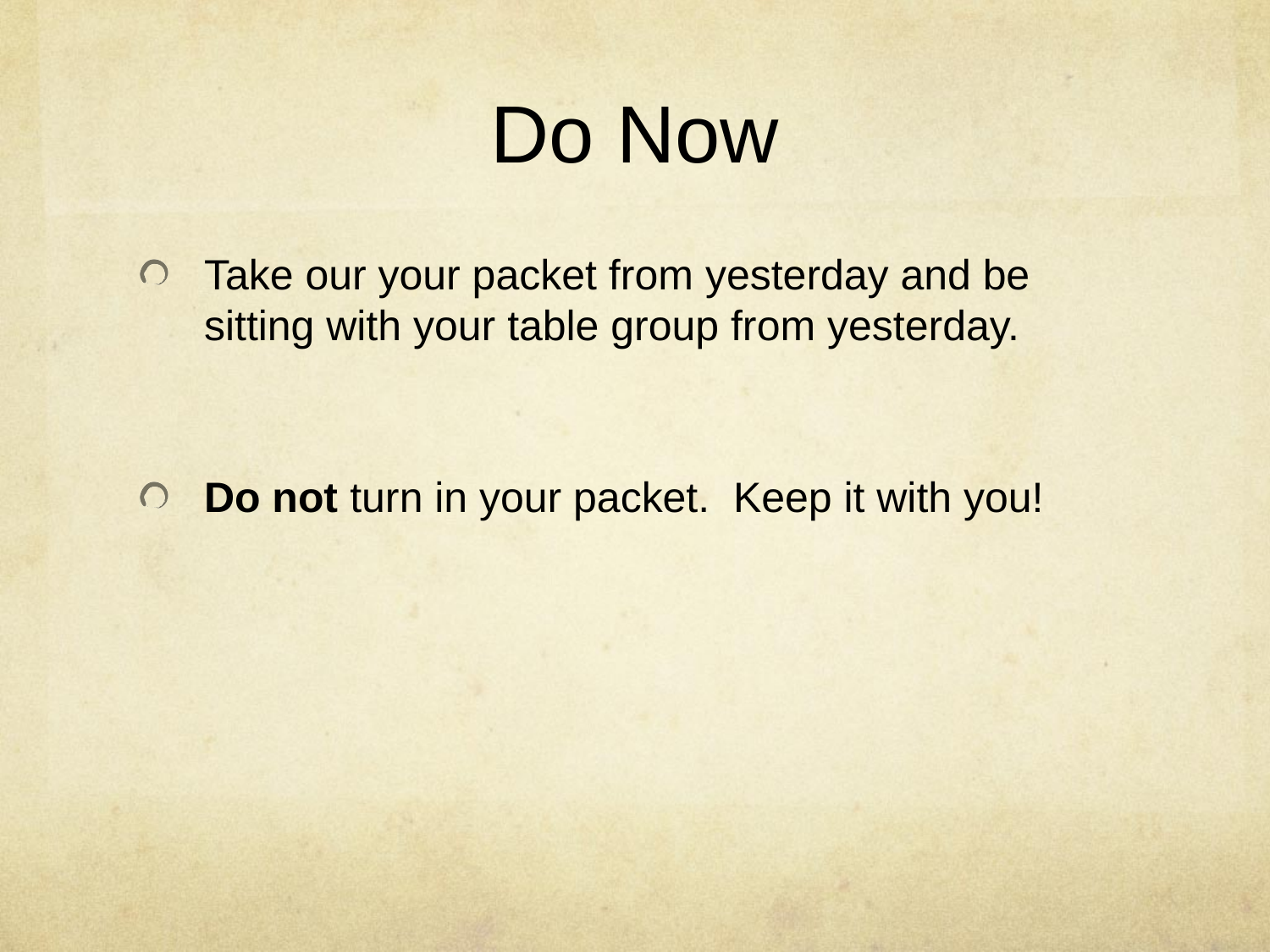

# Do Now
Take our your packet from yesterday and be sitting with your table group from yesterday.

Do not turn in your packet.  Keep it with you!